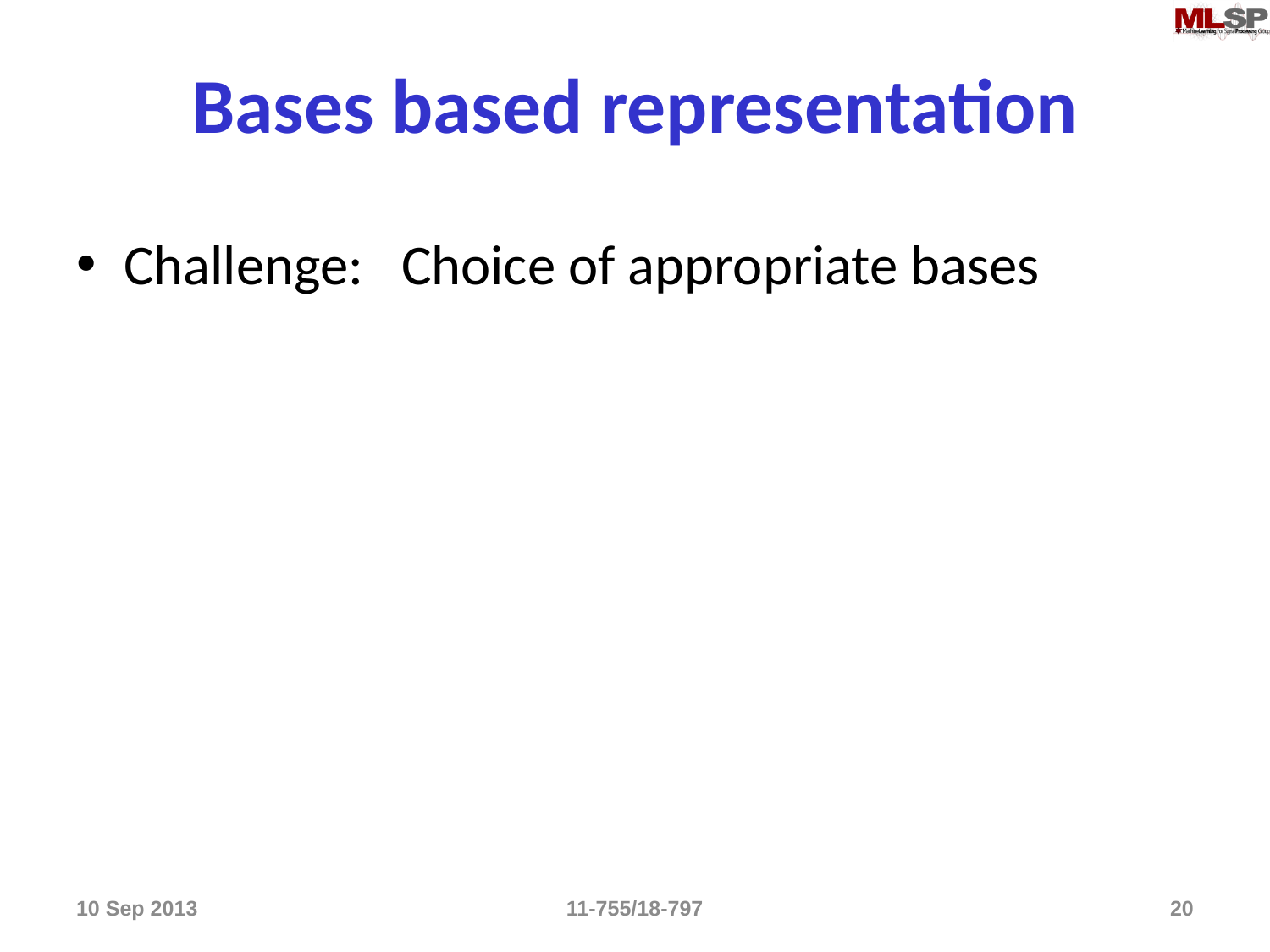

# Bases based representation
Challenge:   Choice of appropriate bases
10 Sep 2013
11-755/18-797
20